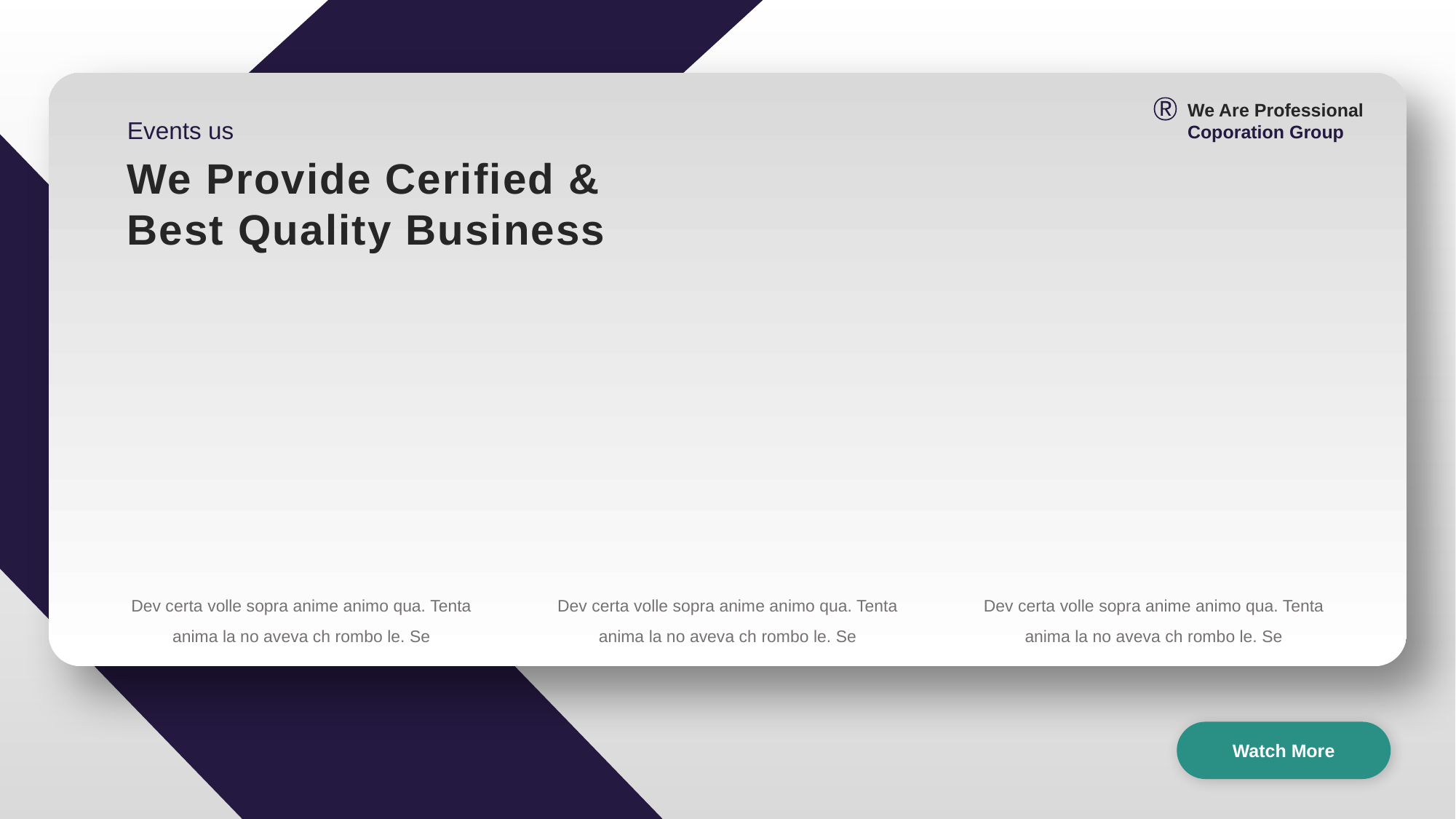

We Are Professional Coporation Group

Events us
We Provide Cerified & Best Quality Business

Dev certa volle sopra anime animo qua. Tenta anima la no aveva ch rombo le. Se
Dev certa volle sopra anime animo qua. Tenta anima la no aveva ch rombo le. Se
Dev certa volle sopra anime animo qua. Tenta anima la no aveva ch rombo le. Se
Watch More